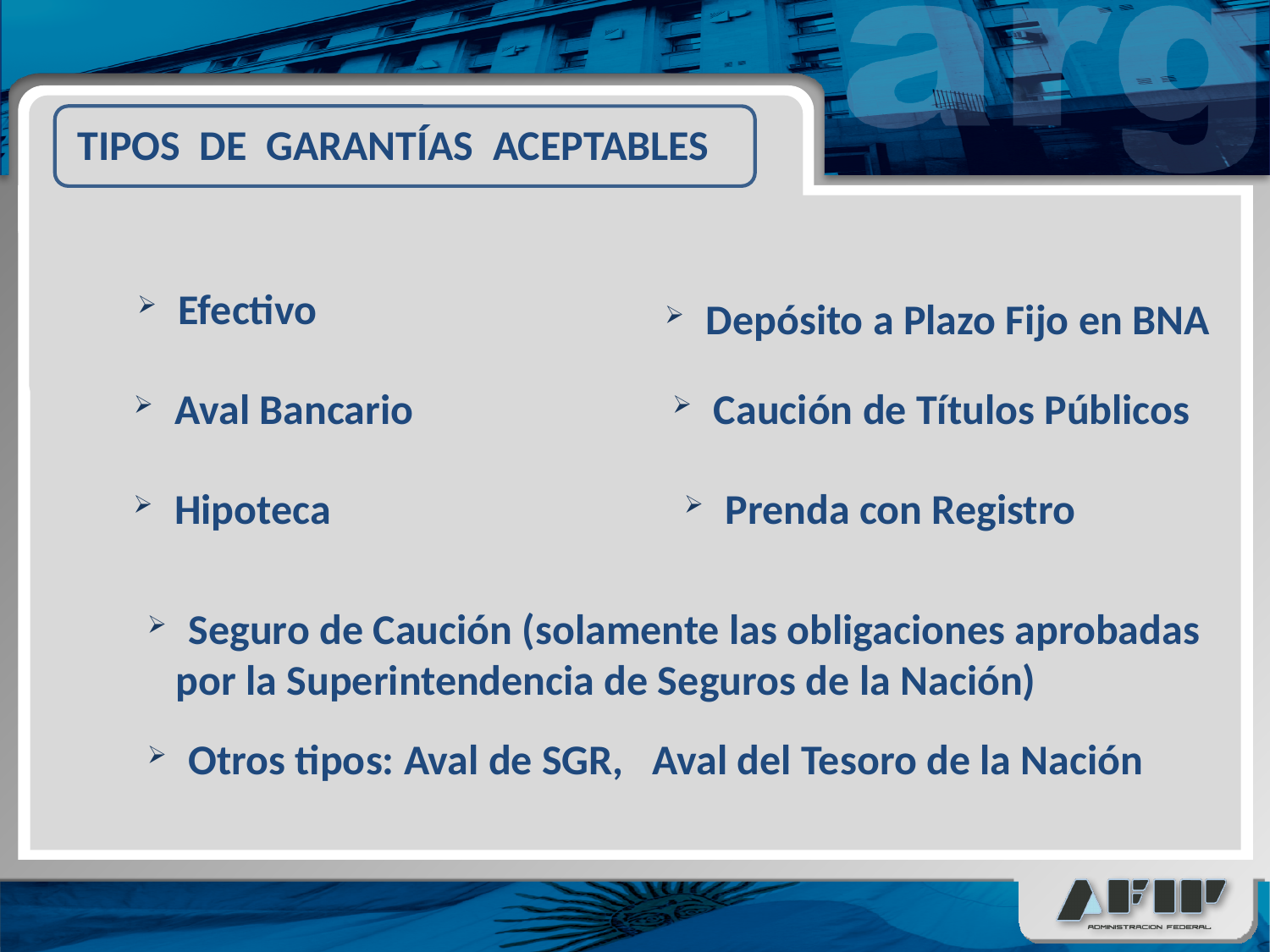

TIPOS  DE  GARANTÍAS  ACEPTABLES
  Efectivo
  Depósito a Plazo Fijo en BNA
  Aval Bancario
  Caución de Títulos Públicos
  Hipoteca
  Prenda con Registro
  Seguro de Caución (solamente las obligaciones aprobadas
   por la Superintendencia de Seguros de la Nación)
  Otros tipos: Aval de SGR,   Aval del Tesoro de la Nación